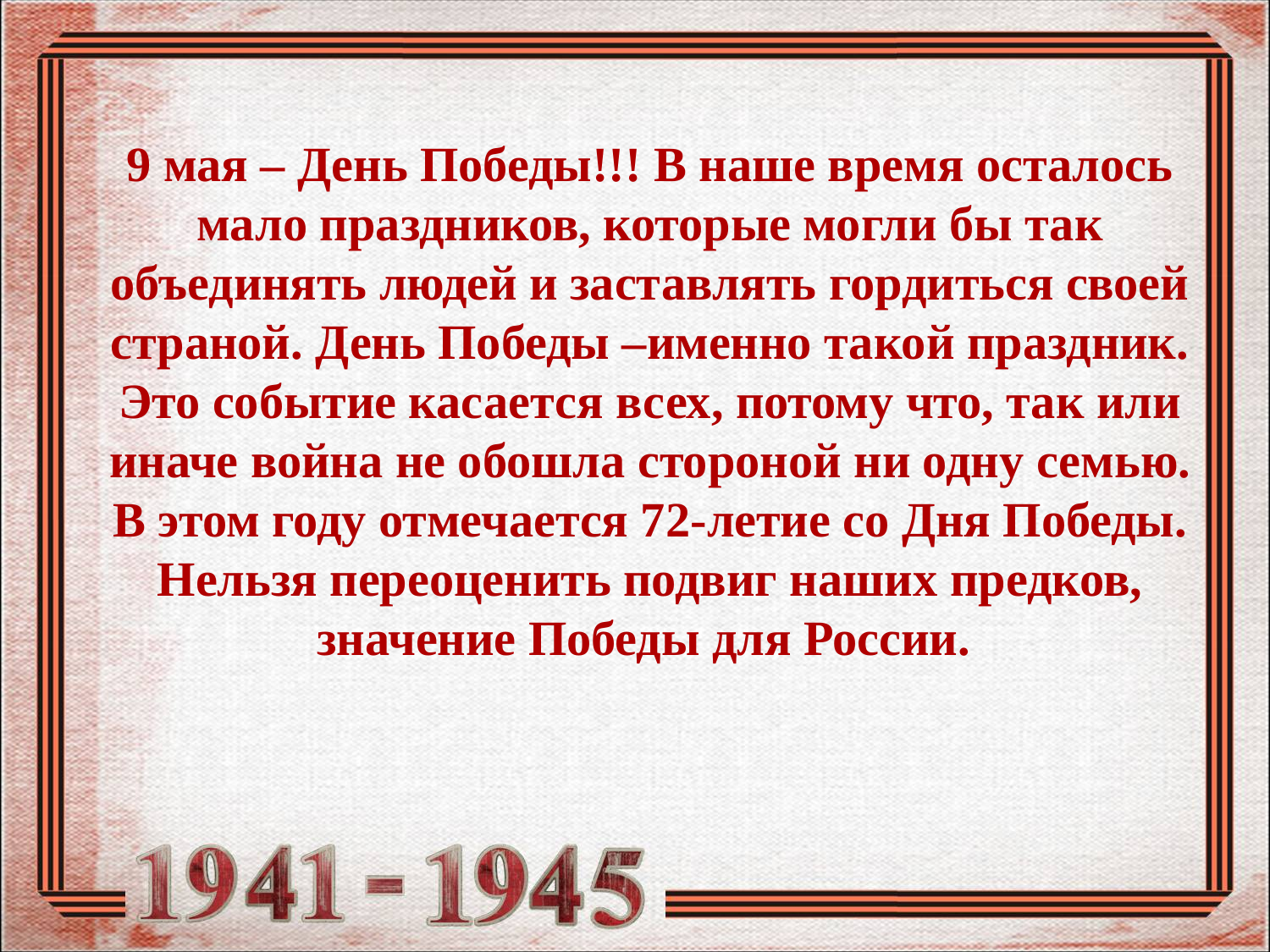

9 мая – День Победы!!! В наше время осталось мало праздников, которые могли бы так объединять людей и заставлять гордиться своей страной. День Победы –именно такой праздник. Это событие касается всех, потому что, так или иначе война не обошла стороной ни одну семью.
В этом году отмечается 72-летие со Дня Победы. Нельзя переоценить подвиг наших предков, значение Победы для России.